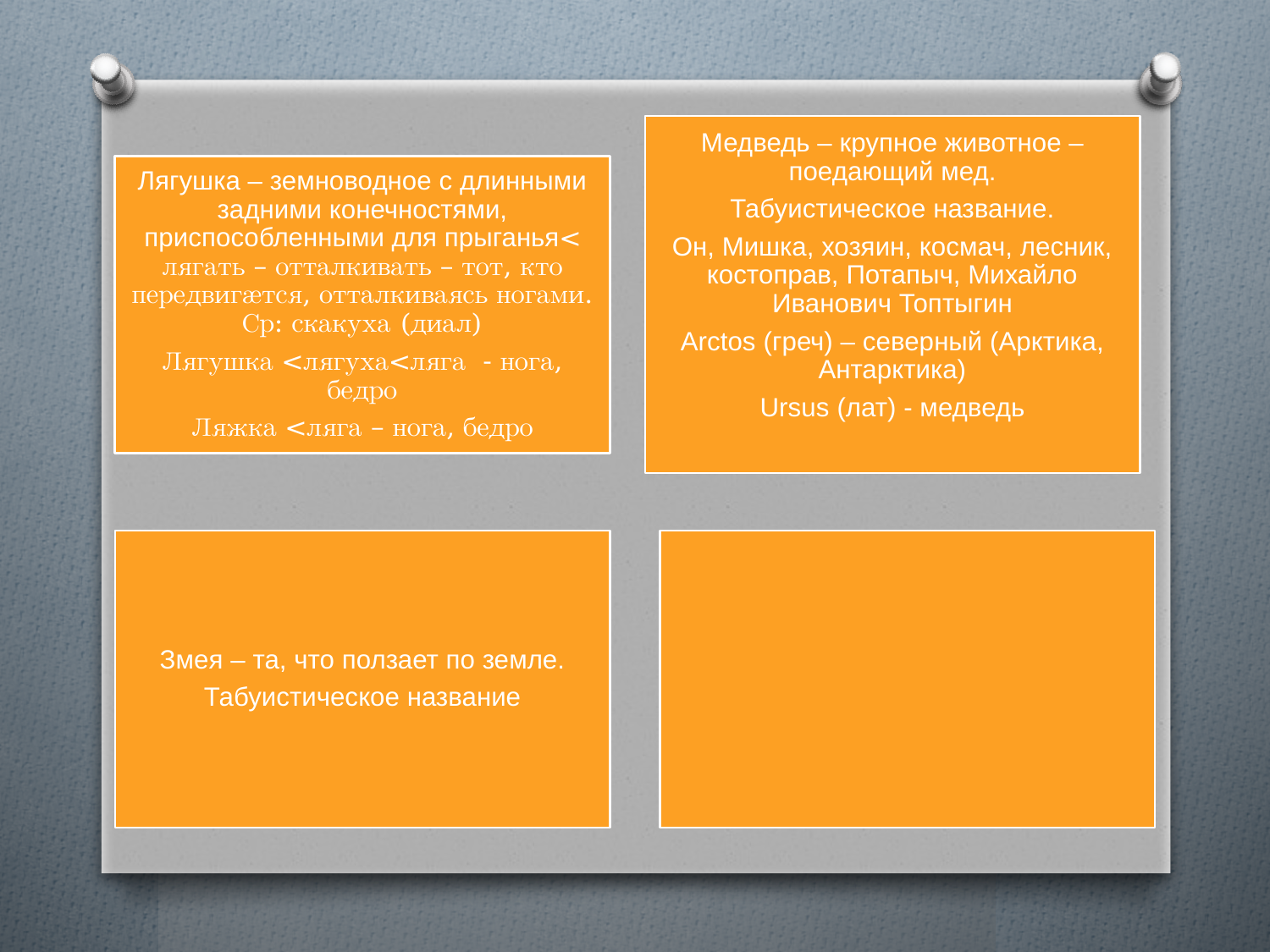

Лягушка – земноводное с длинными задними конечностями, приспособленными для прыганья< лягать – отталкивать – тот, кто передвигается, отталкиваясь ногами. Ср: скакуха (диал)
Лягушка <лягуха<ляга  - нога, бедро
Ляжка <ляга – нога, бедро
Медведь – крупное животное – поедающий мед.
Табуистическое название.
Он, Мишка, хозяин, космач, лесник, костоправ, Потапыч, Михайло Иванович Топтыгин
Arctos (греч) – северный (Арктика, Антарктика)
Ursus (лат) - медведь

Змея – та, что ползает по земле.
Табуистическое название